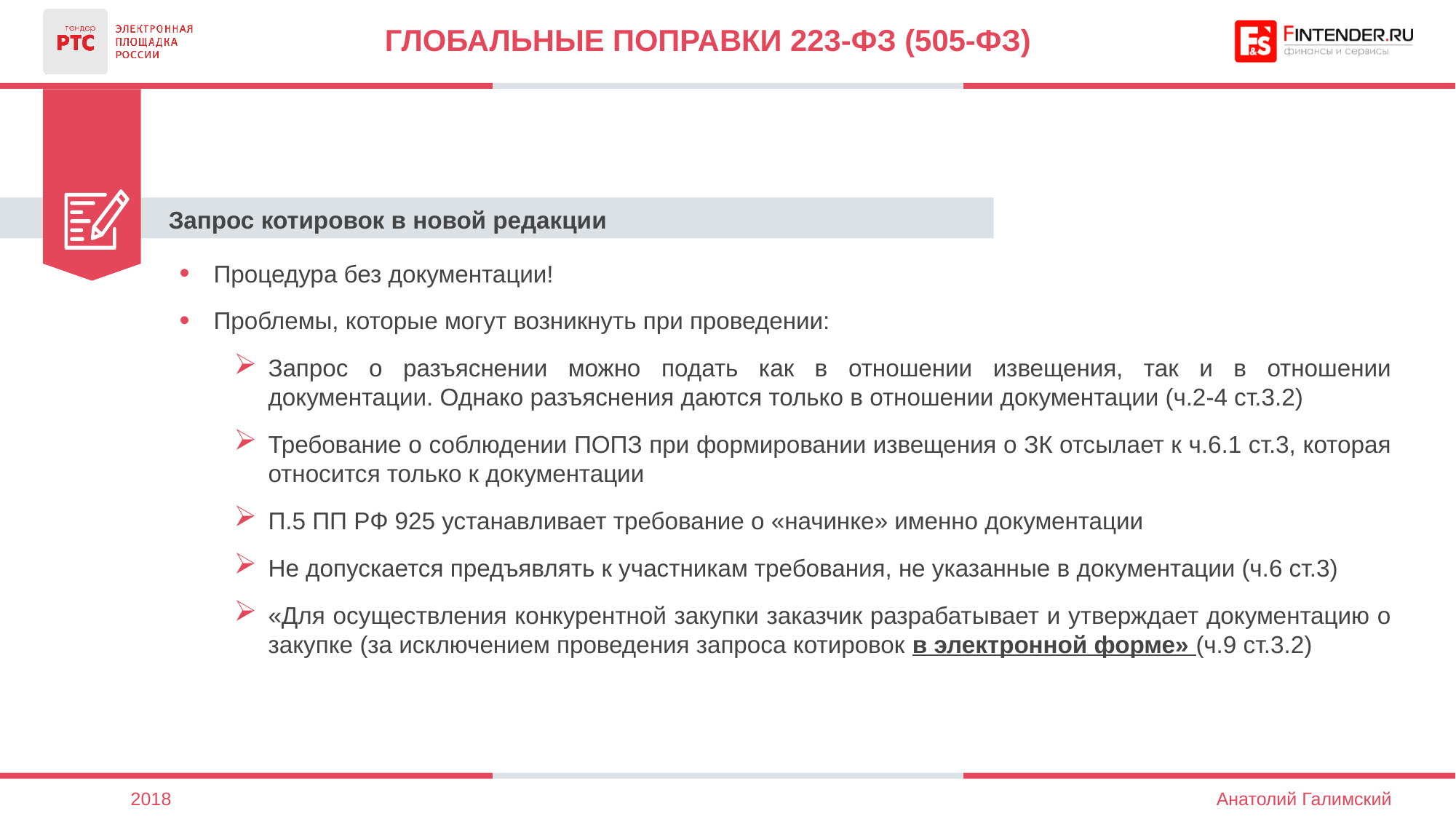

# ГЛОБАЛЬНЫЕ ПОПРАВКИ 223-фз (505-фз)

Запрос котировок в новой редакции
Процедура без документации!
Проблемы, которые могут возникнуть при проведении:
Запрос о разъяснении можно подать как в отношении извещения, так и в отношении документации. Однако разъяснения даются только в отношении документации (ч.2-4 ст.3.2)
Требование о соблюдении ПОПЗ при формировании извещения о ЗК отсылает к ч.6.1 ст.3, которая относится только к документации
П.5 ПП РФ 925 устанавливает требование о «начинке» именно документации
Не допускается предъявлять к участникам требования, не указанные в документации (ч.6 ст.3)
«Для осуществления конкурентной закупки заказчик разрабатывает и утверждает документацию о закупке (за исключением проведения запроса котировок в электронной форме» (ч.9 ст.3.2)

2018
Анатолий Галимский